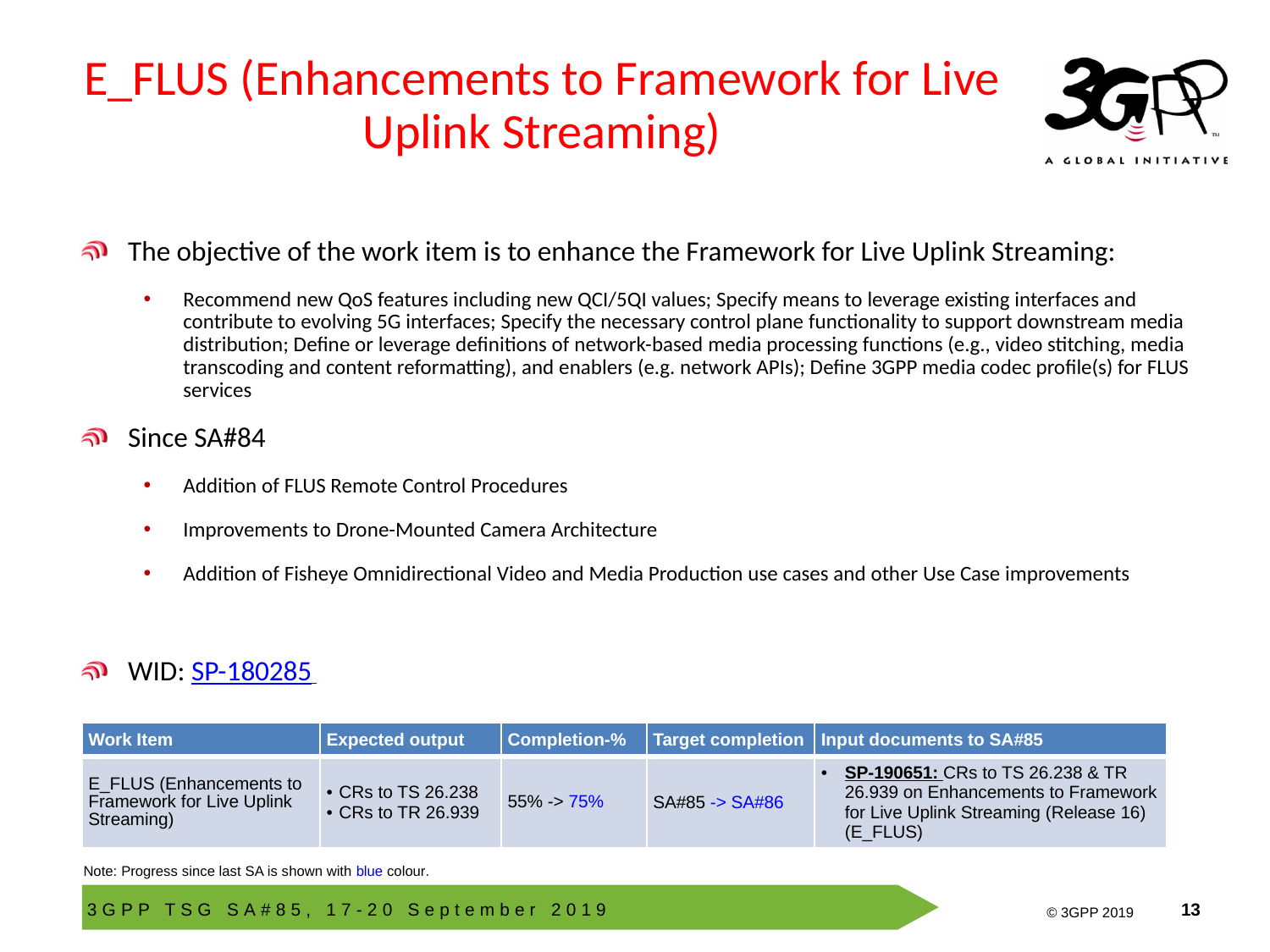

# E_FLUS (Enhancements to Framework for Live Uplink Streaming)
The objective of the work item is to enhance the Framework for Live Uplink Streaming:
Recommend new QoS features including new QCI/5QI values; Specify means to leverage existing interfaces and contribute to evolving 5G interfaces; Specify the necessary control plane functionality to support downstream media distribution; Define or leverage definitions of network-based media processing functions (e.g., video stitching, media transcoding and content reformatting), and enablers (e.g. network APIs); Define 3GPP media codec profile(s) for FLUS services
Since SA#84
Addition of FLUS Remote Control Procedures
Improvements to Drone-Mounted Camera Architecture
Addition of Fisheye Omnidirectional Video and Media Production use cases and other Use Case improvements

WID: SP-180285

| Work Item | Expected output | Completion-% | Target completion | Input documents to SA#85 |
| --- | --- | --- | --- | --- |
| E\_FLUS (Enhancements to Framework for Live Uplink Streaming) | CRs to TS 26.238 CRs to TR 26.939 | 55% -> 75% | SA#85 -> SA#86 | SP-190651: CRs to TS 26.238 & TR 26.939 on Enhancements to Framework for Live Uplink Streaming (Release 16) (E\_FLUS) |
Note: Progress since last SA is shown with blue colour.